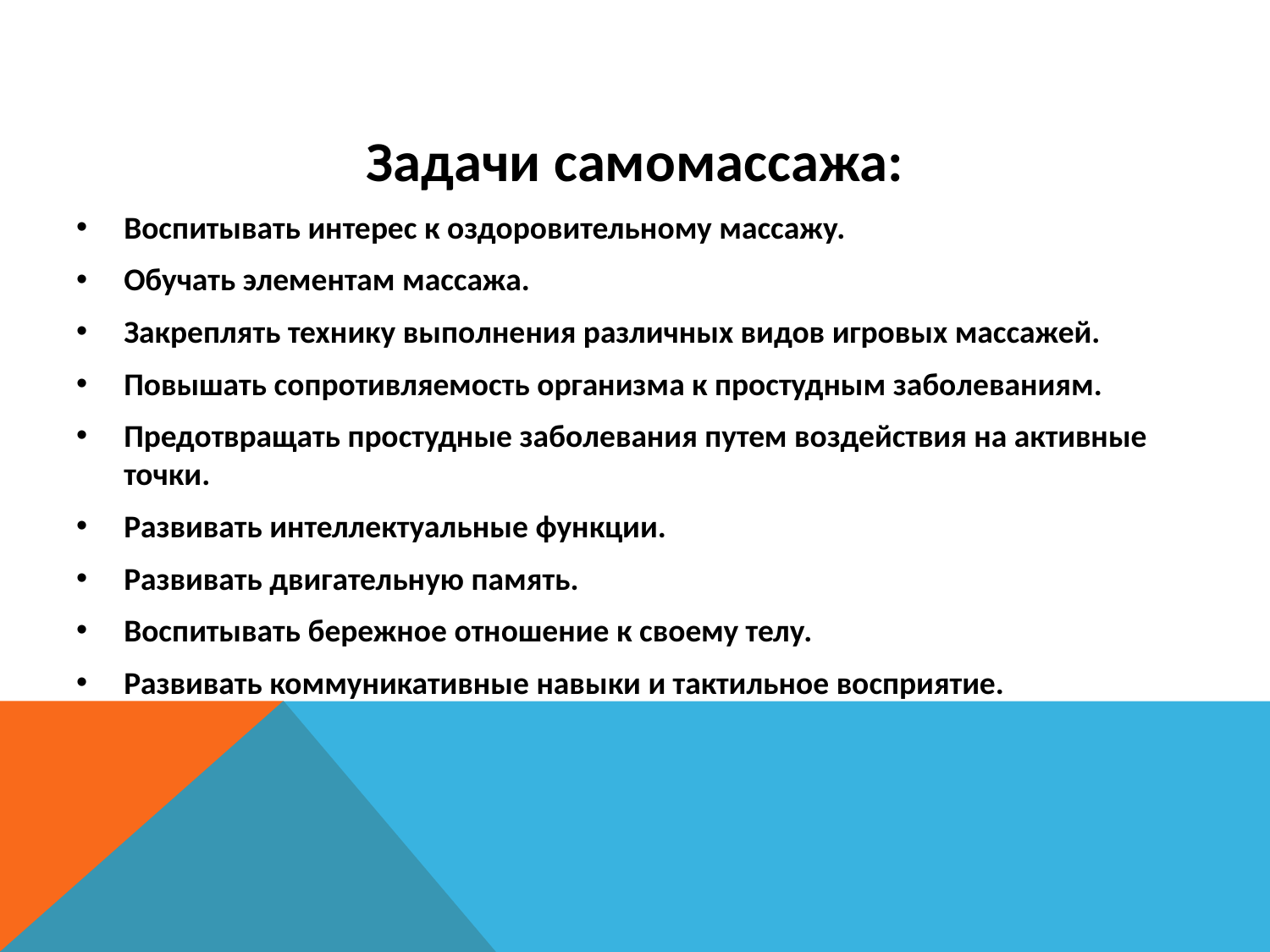

Задачи самомассажа:
Воспитывать интерес к оздоровительному массажу.
Обучать элементам массажа.
Закреплять технику выполнения различных видов игровых массажей.
Повышать сопротивляемость организма к простудным заболеваниям.
Предотвращать простудные заболевания путем воздействия на активные точки.
Развивать интеллектуальные функции.
Развивать двигательную память.
Воспитывать бережное отношение к своему телу.
Развивать коммуникативные навыки и тактильное восприятие.